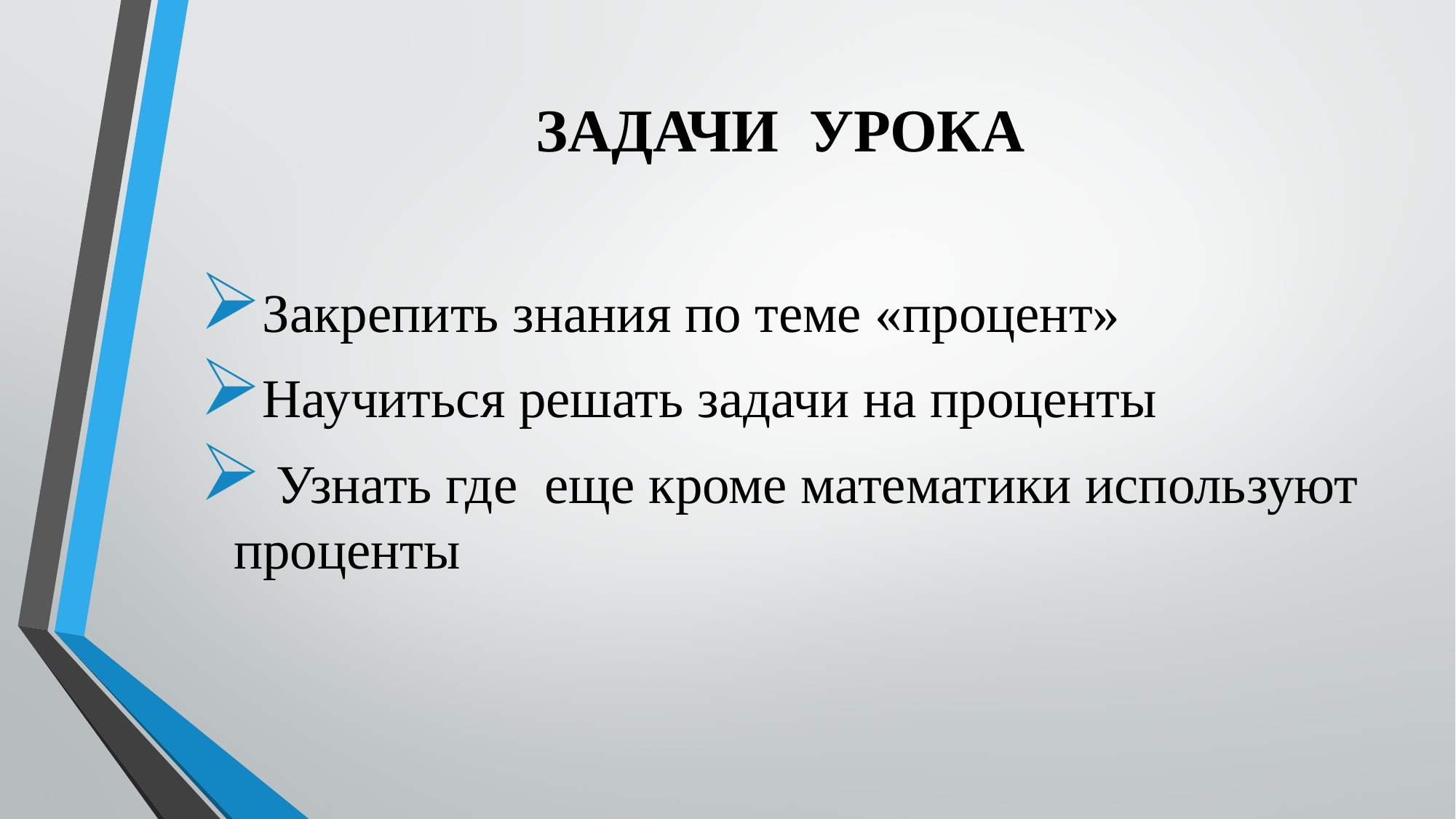

# ЗАДАЧИ  УРОКА
Закрепить знания по теме «процент»
Научиться решать задачи на проценты
 Узнать где  еще кроме математики используют проценты